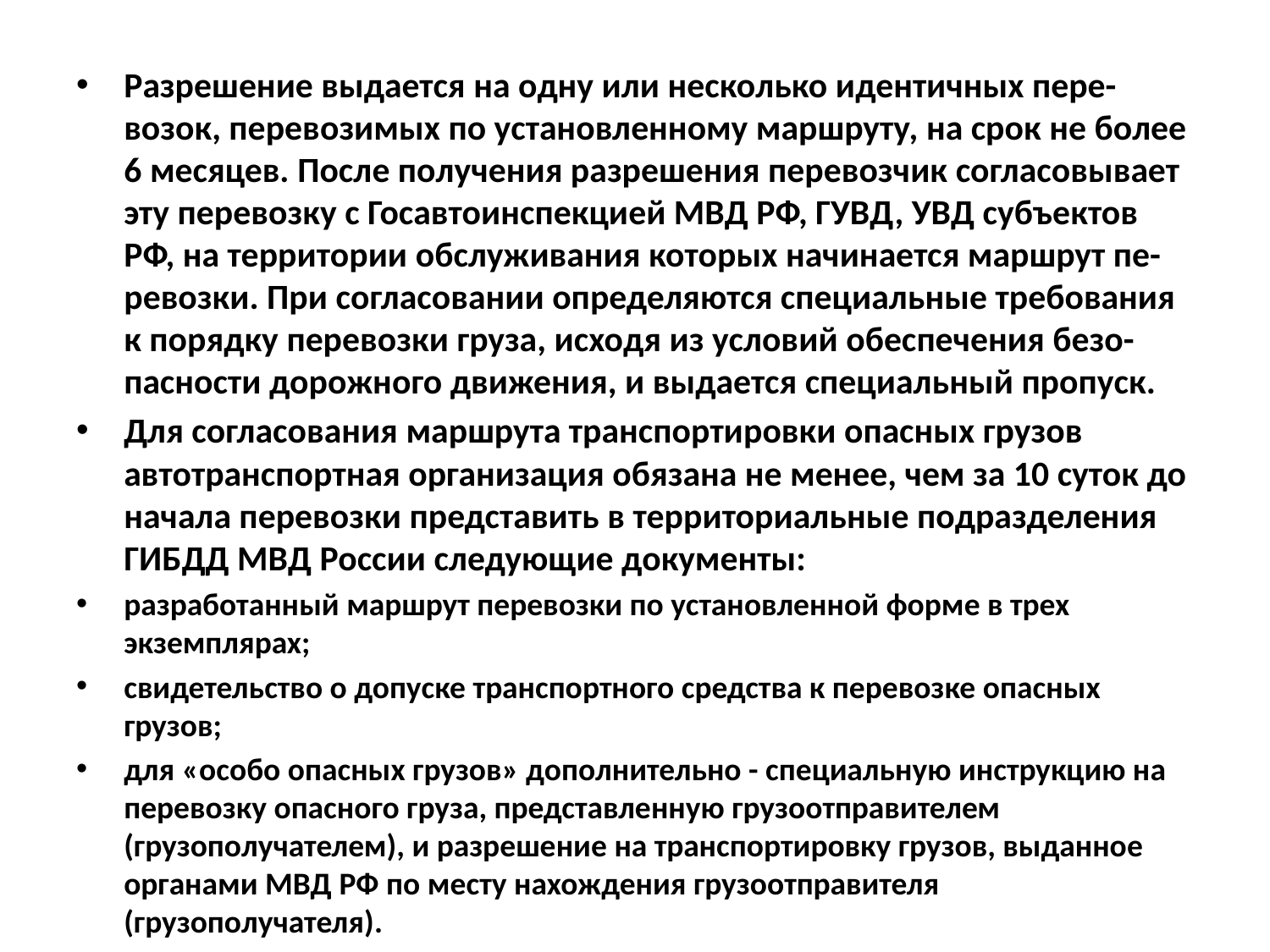

Разрешение выдается на одну или несколько идентичных пере-возок, перевозимых по установленному маршруту, на срок не более 6 месяцев. После получения разрешения перевозчик согласовывает эту перевозку с Госавтоинспекцией МВД РФ, ГУВД, УВД субъектов РФ, на территории обслуживания которых начинается маршрут пе-ревозки. При согласовании определяются специальные требования к порядку перевозки груза, исходя из условий обеспечения безо-пасности дорожного движения, и выдается специальный пропуск.
Для согласования маршрута транспортировки опасных грузов автотранспортная организация обязана не менее, чем за 10 суток до начала перевозки представить в территориальные подразделения ГИБДД МВД России следующие документы:
разработанный маршрут перевозки по установленной форме в трех экземплярах;
свидетельство о допуске транспортного средства к перевозке опасных грузов;
для «особо опасных грузов» дополнительно - специальную инструкцию на перевозку опасного груза, представленную грузоотправителем (грузополучателем), и разрешение на транспортировку грузов, выданное органами МВД РФ по месту нахождения грузоотправителя (грузополучателя).